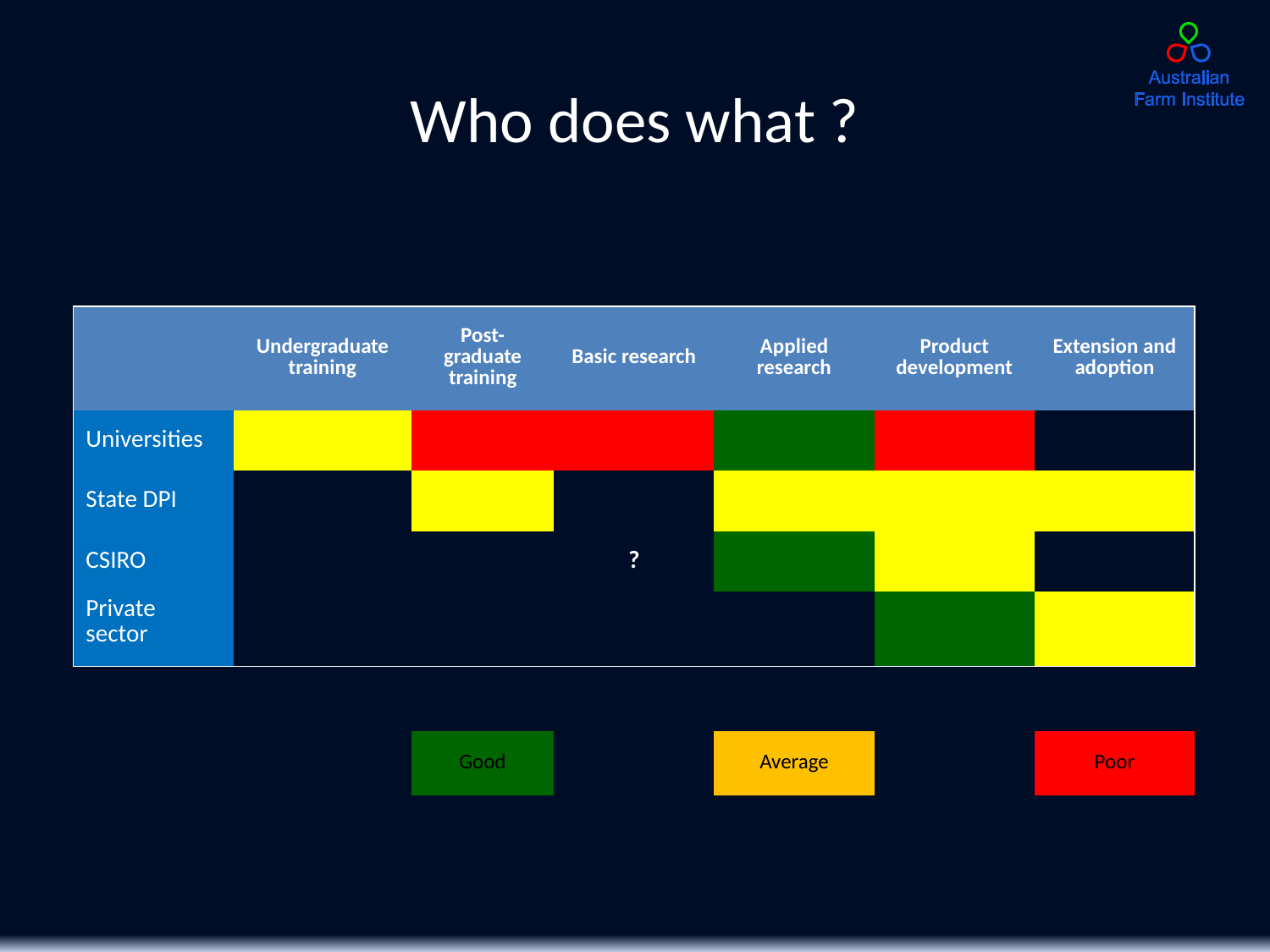

# Who does what ?
|  | Undergraduate training | Post-graduate training | Basic research | Applied research | Product development | Extension and adoption |
| --- | --- | --- | --- | --- | --- | --- |
| Universities |  |  |  |  |  |  |
| State DPI |  |  |  |  |  |  |
| CSIRO |  |  | ? |  |  |  |
| Private sector |  |  |  |  |  |  |
|  |  |  |  |  |  |  |
|  |  | Good |  | Average |  | Poor |